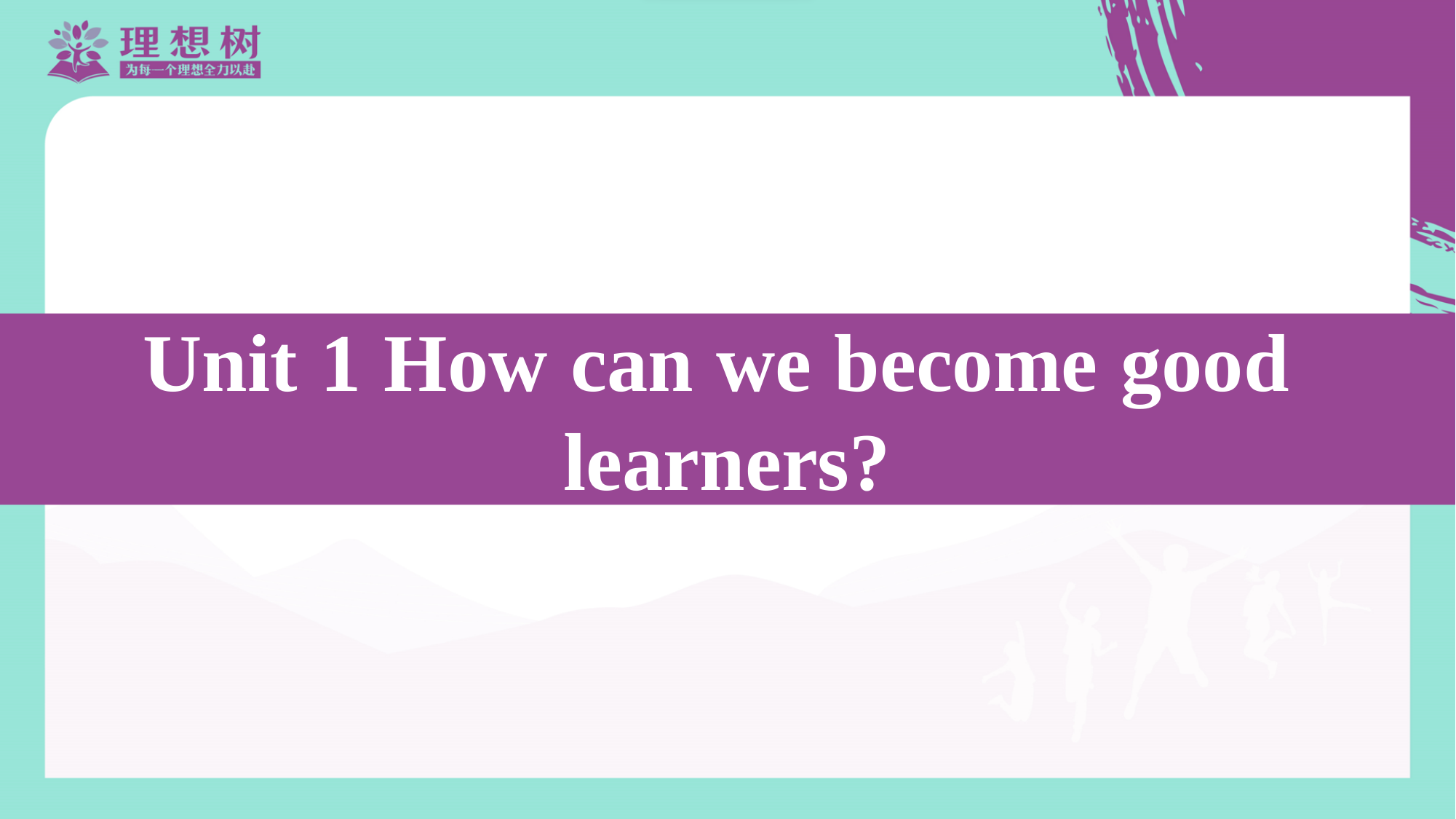

Unit 1 How can we become good
learners?